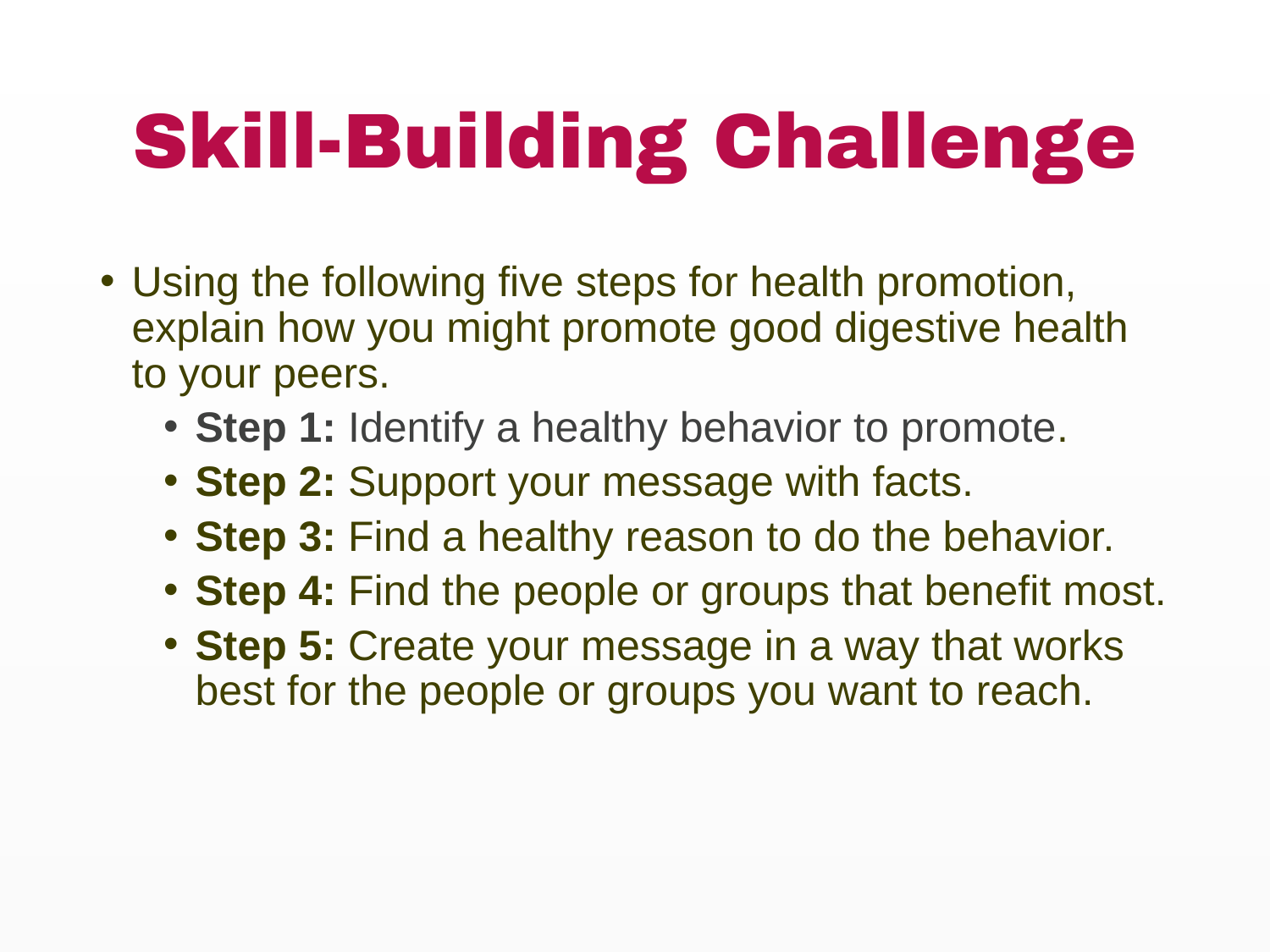

# Skill-Building Challenge
Using the following five steps for health promotion, explain how you might promote good digestive health to your peers.
Step 1: Identify a healthy behavior to promote.
Step 2: Support your message with facts.
Step 3: Find a healthy reason to do the behavior.
Step 4: Find the people or groups that benefit most.
Step 5: Create your message in a way that works best for the people or groups you want to reach.